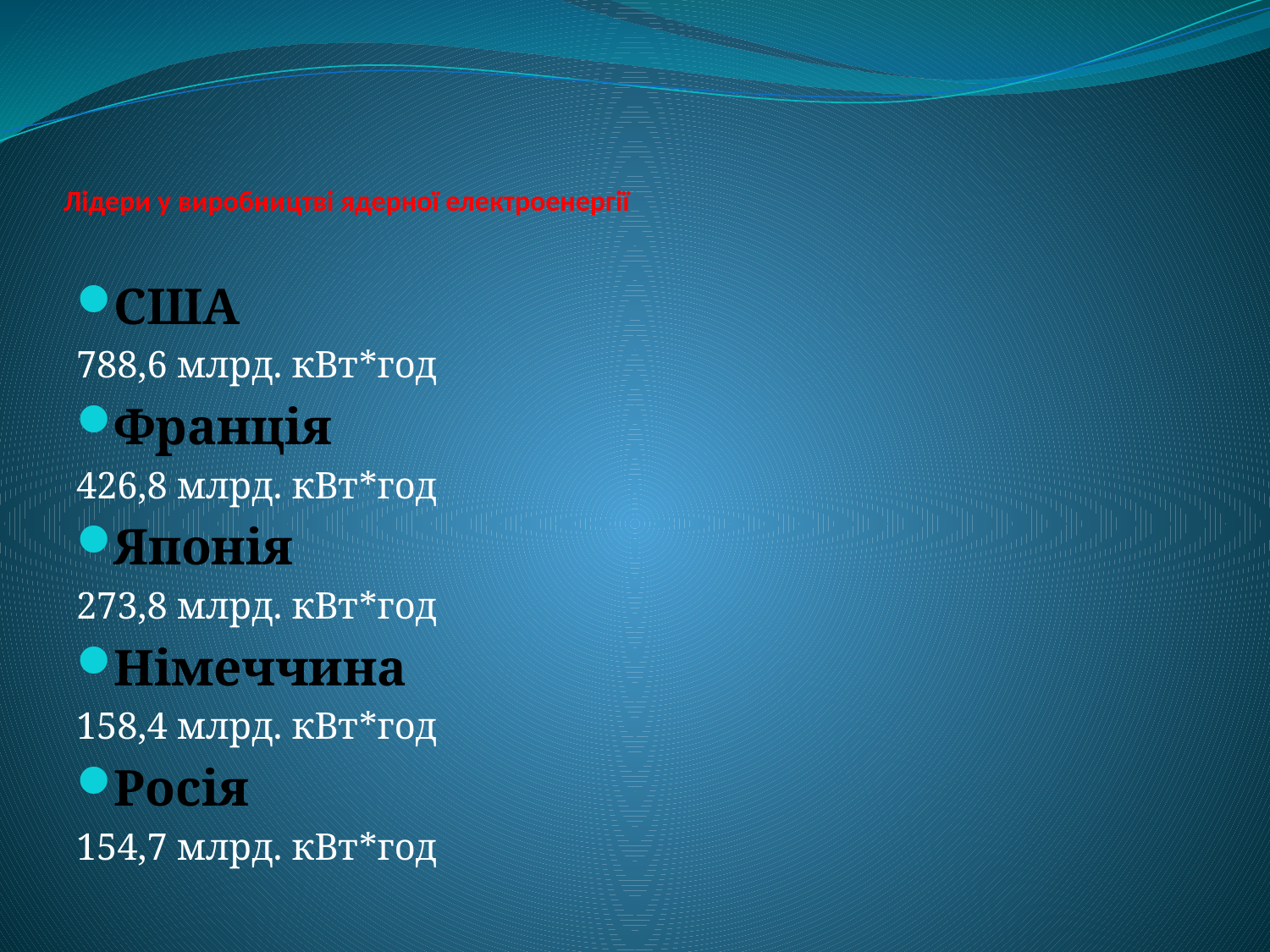

# Лідери у виробництві ядерної електроенергії
США
788,6 млрд. кВт*год
Франція
426,8 млрд. кВт*год
Японія
273,8 млрд. кВт*год
Німеччина
158,4 млрд. кВт*год
Росія
154,7 млрд. кВт*год